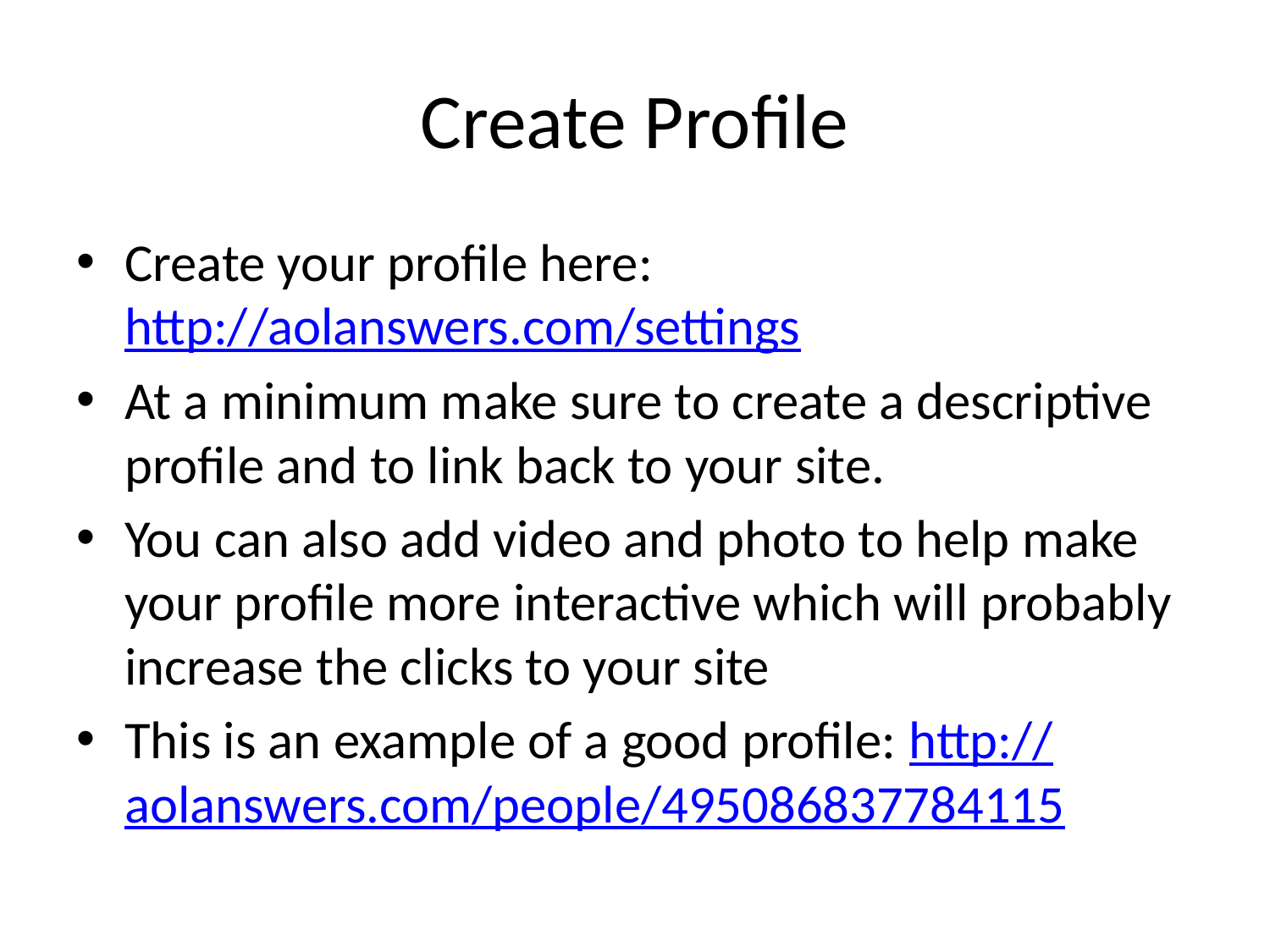

# Create Profile
Create your profile here: http://aolanswers.com/settings
At a minimum make sure to create a descriptive profile and to link back to your site.
You can also add video and photo to help make your profile more interactive which will probably increase the clicks to your site
This is an example of a good profile: http://aolanswers.com/people/495086837784115